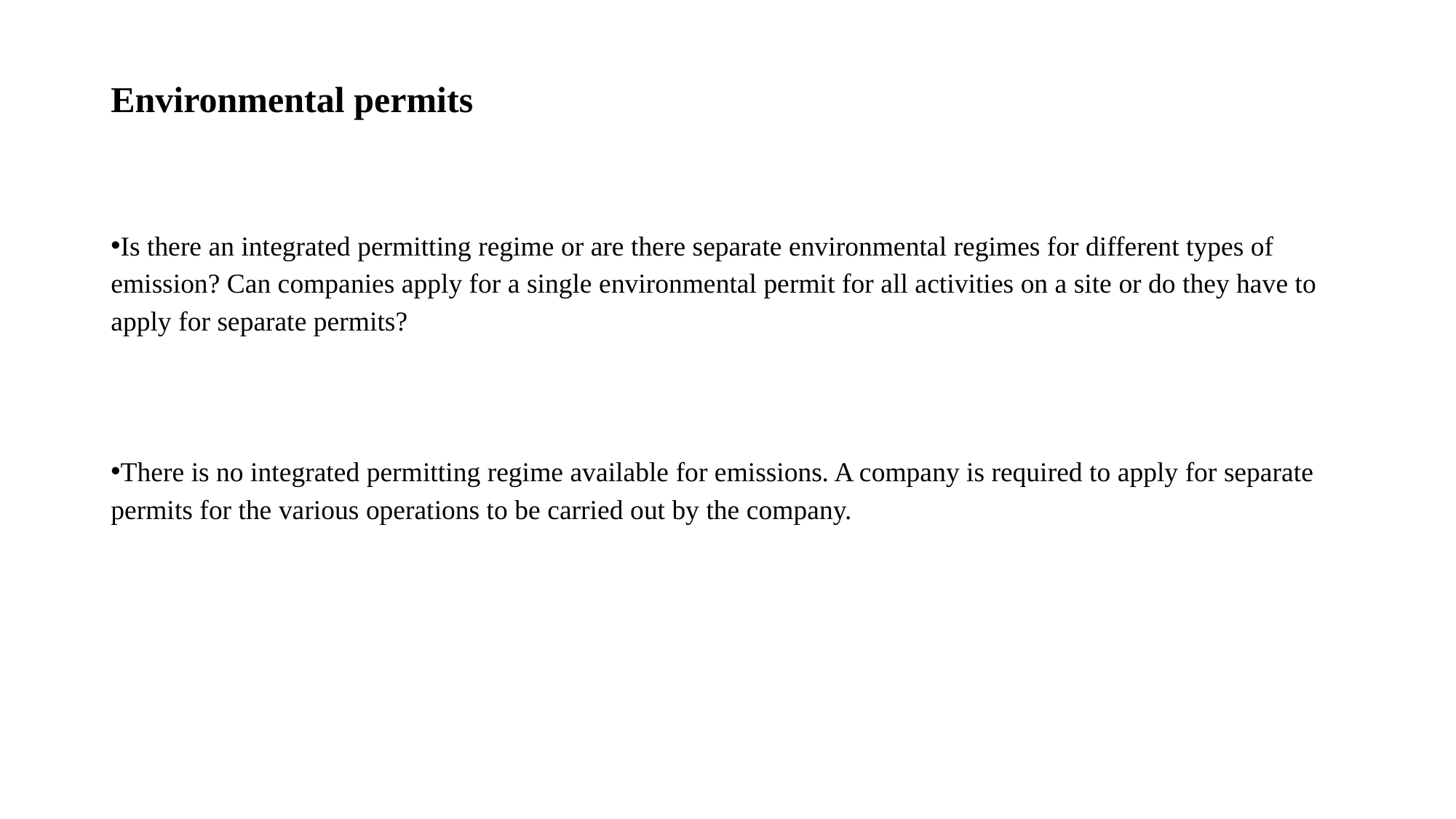

# Environmental permits
Is there an integrated permitting regime or are there separate environmental regimes for different types of emission? Can companies apply for a single environmental permit for all activities on a site or do they have to apply for separate permits?

There is no integrated permitting regime available for emissions. A company is required to apply for separate permits for the various operations to be carried out by the company.